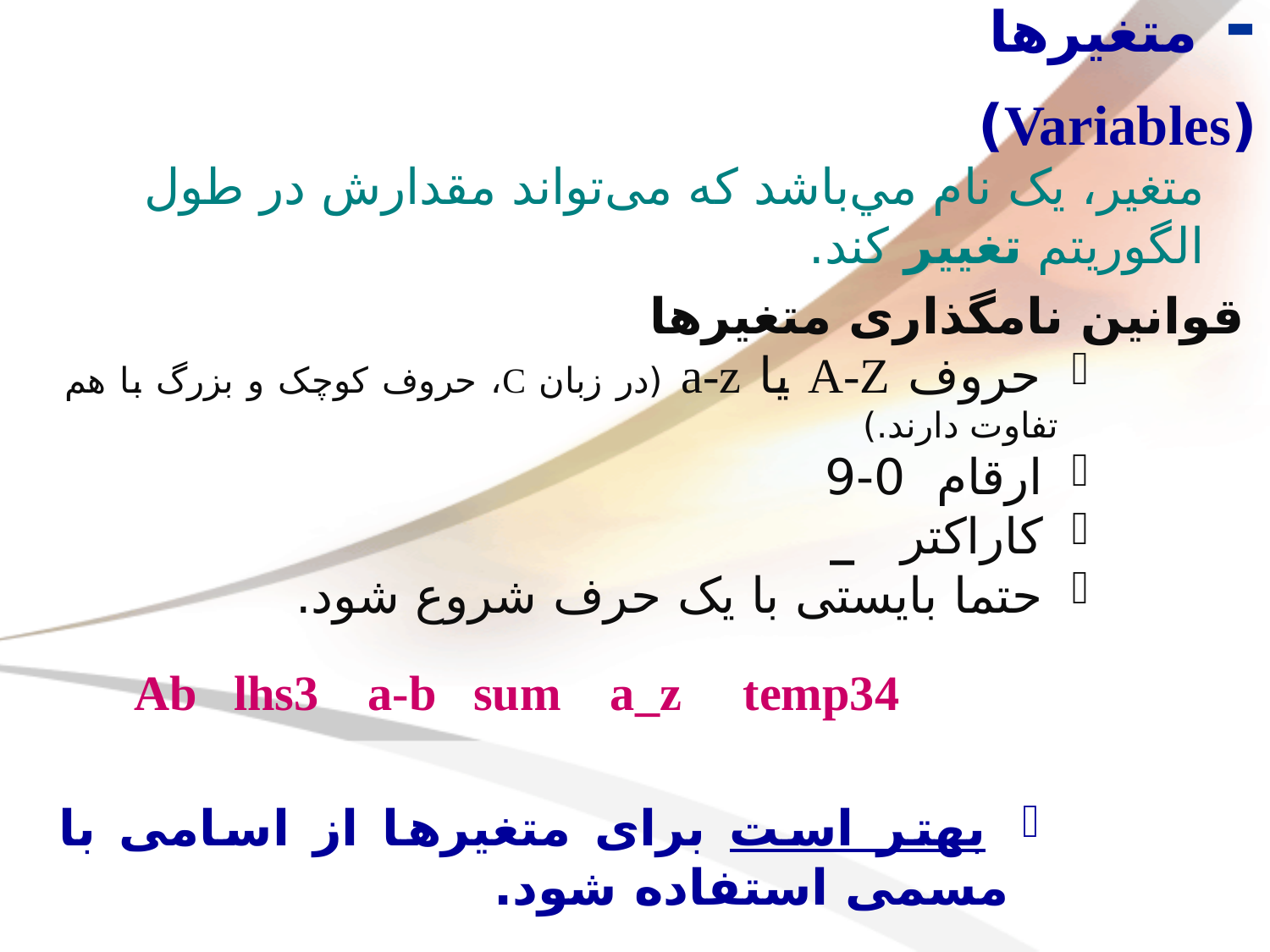

# - متغيرها (Variables)
متغير، یک نام مي‌باشد که می‌تواند مقدارش در طول الگوریتم تغییر کند.
قوانین نامگذاری متغیرها
 حروف A-Z یا a-z (در زبان C، حروف کوچک و بزرگ با هم تفاوت دارند.)
 ارقام  0-9
 کاراکتر   _
 حتما بایستی با یک حرف شروع شود.
Ab   lhs3    a-b   sum    a_z     temp34
 بهتر است برای متغیرها از اسامی با مسمی استفاده شود.